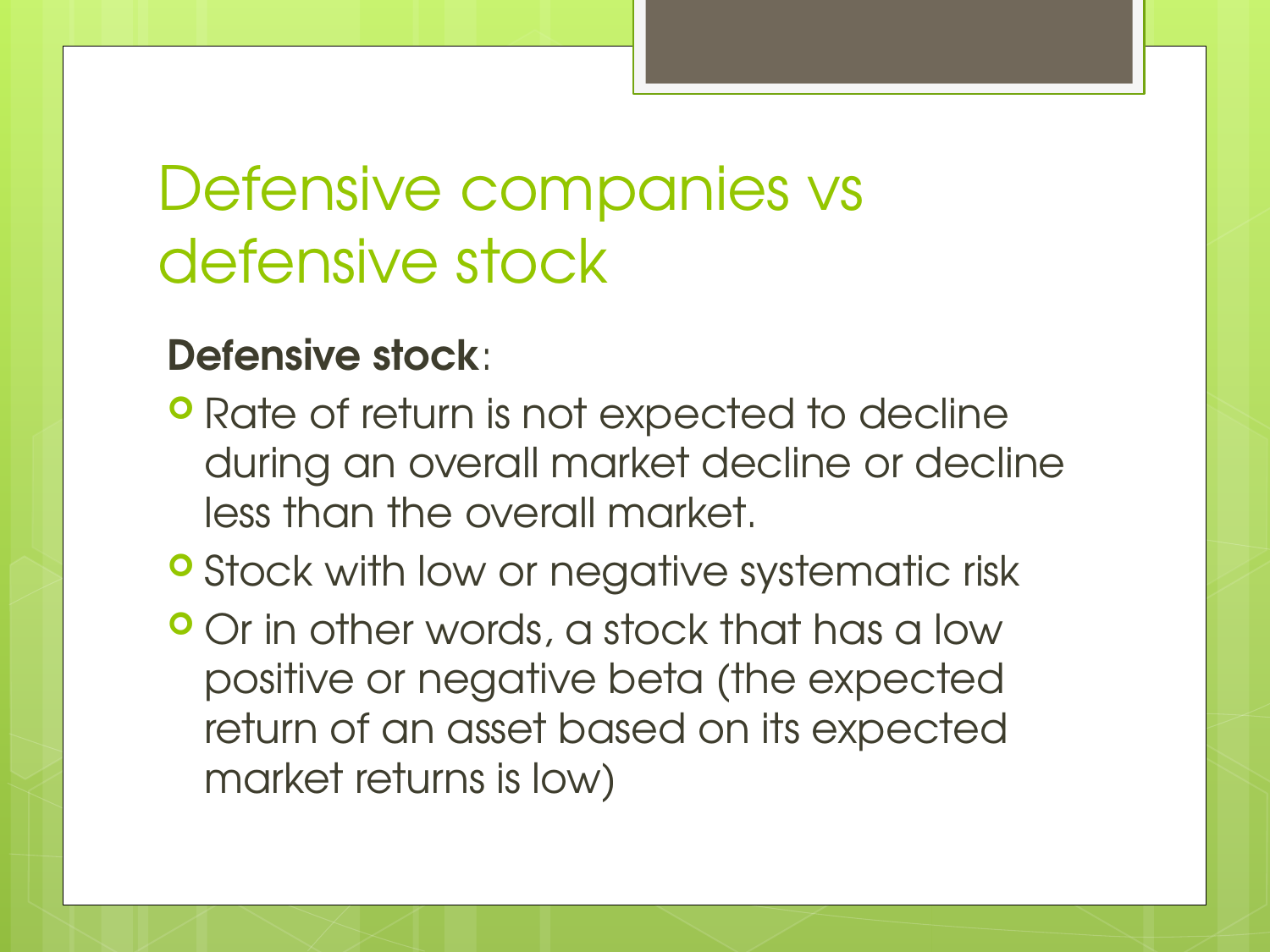

# Defensive companies vs defensive stock
Defensive stock:
Rate of return is not expected to decline during an overall market decline or decline less than the overall market.
Stock with low or negative systematic risk
Or in other words, a stock that has a low positive or negative beta (the expected return of an asset based on its expected market returns is low)